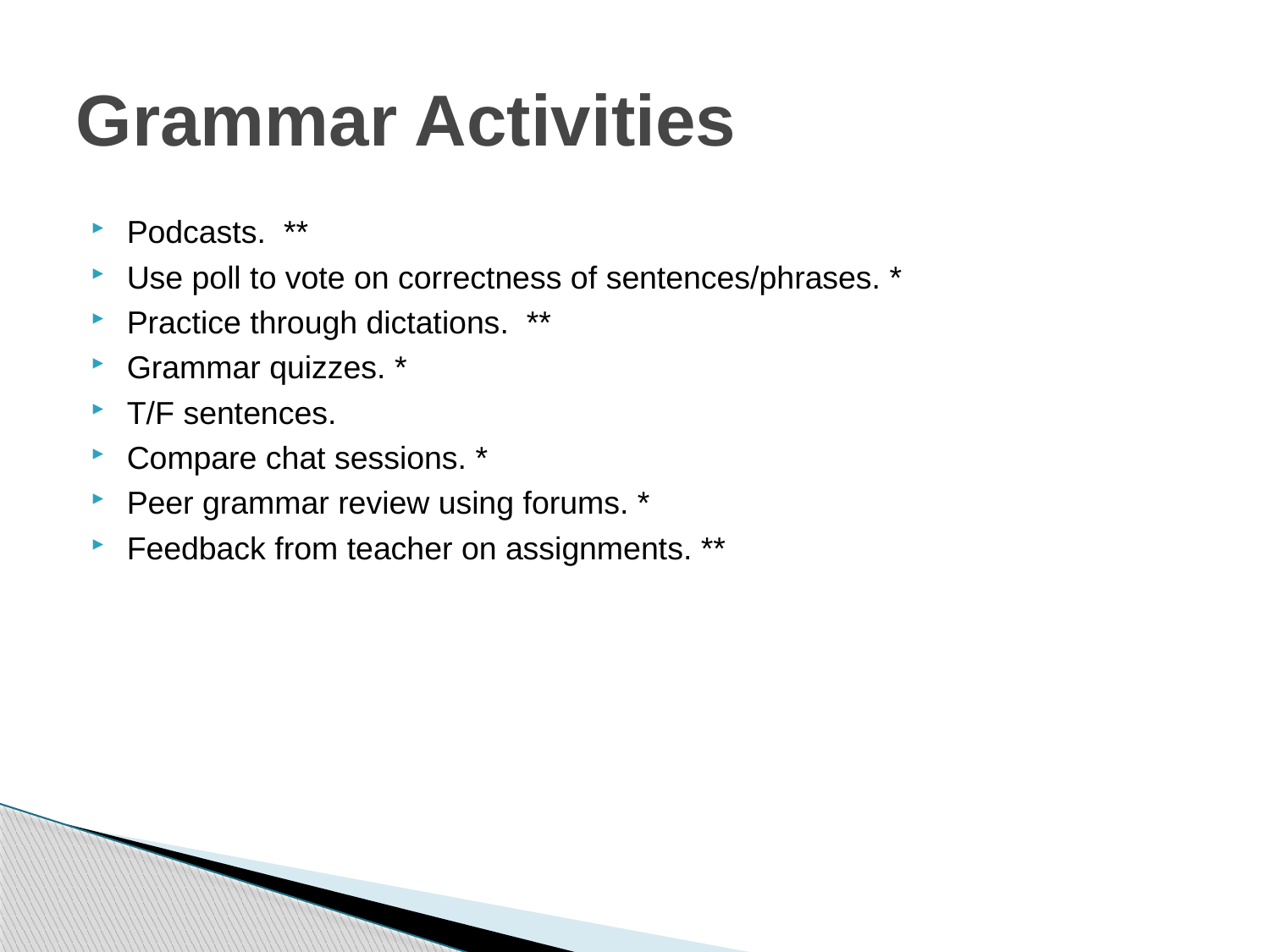

# Grammar Activities
Podcasts.  **
Use poll to vote on correctness of sentences/phrases. *
Practice through dictations.  **
Grammar quizzes. *
T/F sentences.
Compare chat sessions. *
Peer grammar review using forums. *
Feedback from teacher on assignments. **